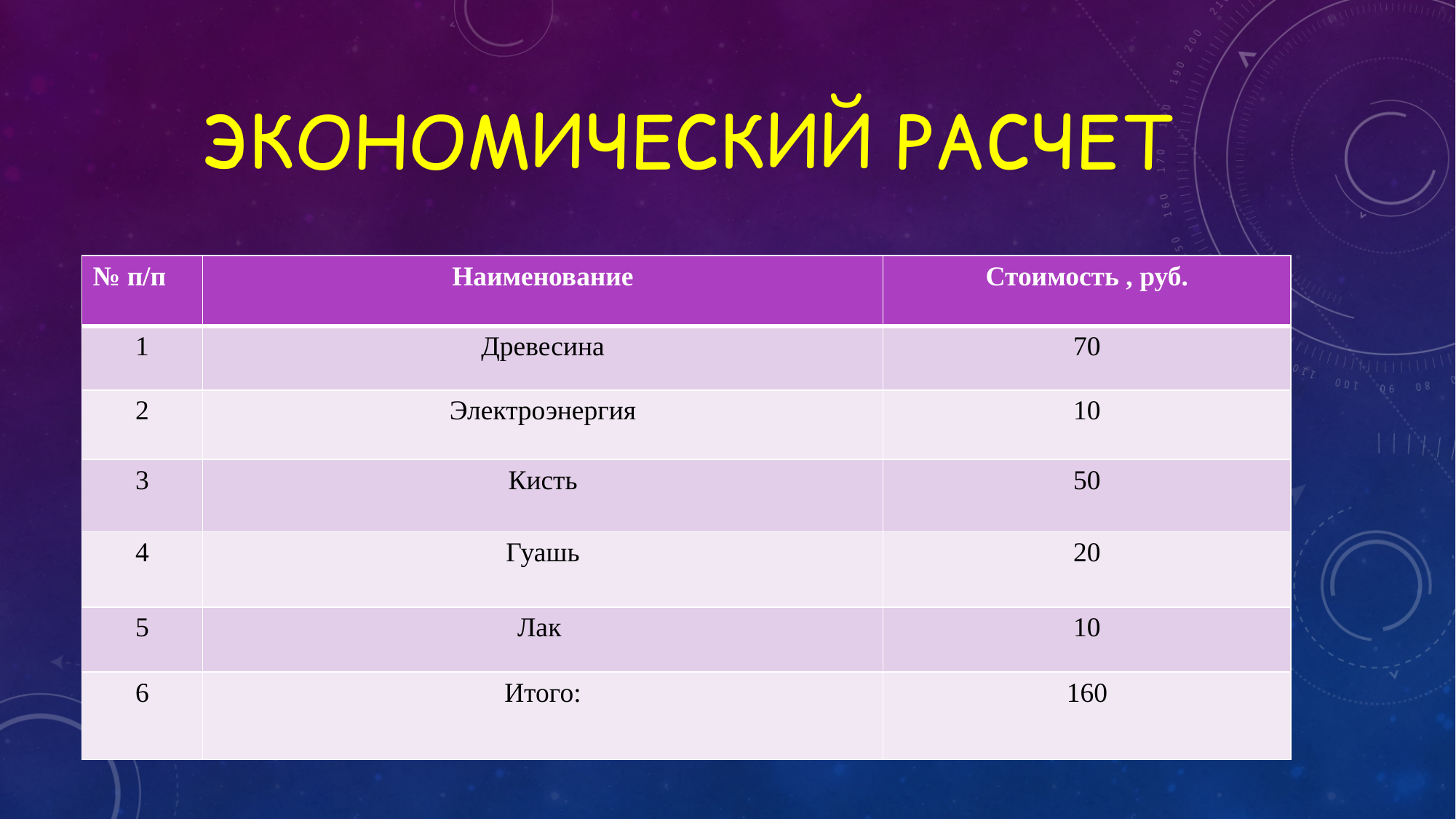

# Экономический расчет
| № п/п | Наименование | Стоимость , руб. |
| --- | --- | --- |
| 1 | Древесина | 70 |
| 2 | Электроэнергия | 10 |
| 3 | Кисть | 50 |
| 4 | Гуашь | 20 |
| 5 | Лак | 10 |
| 6 | Итого: | 160 |